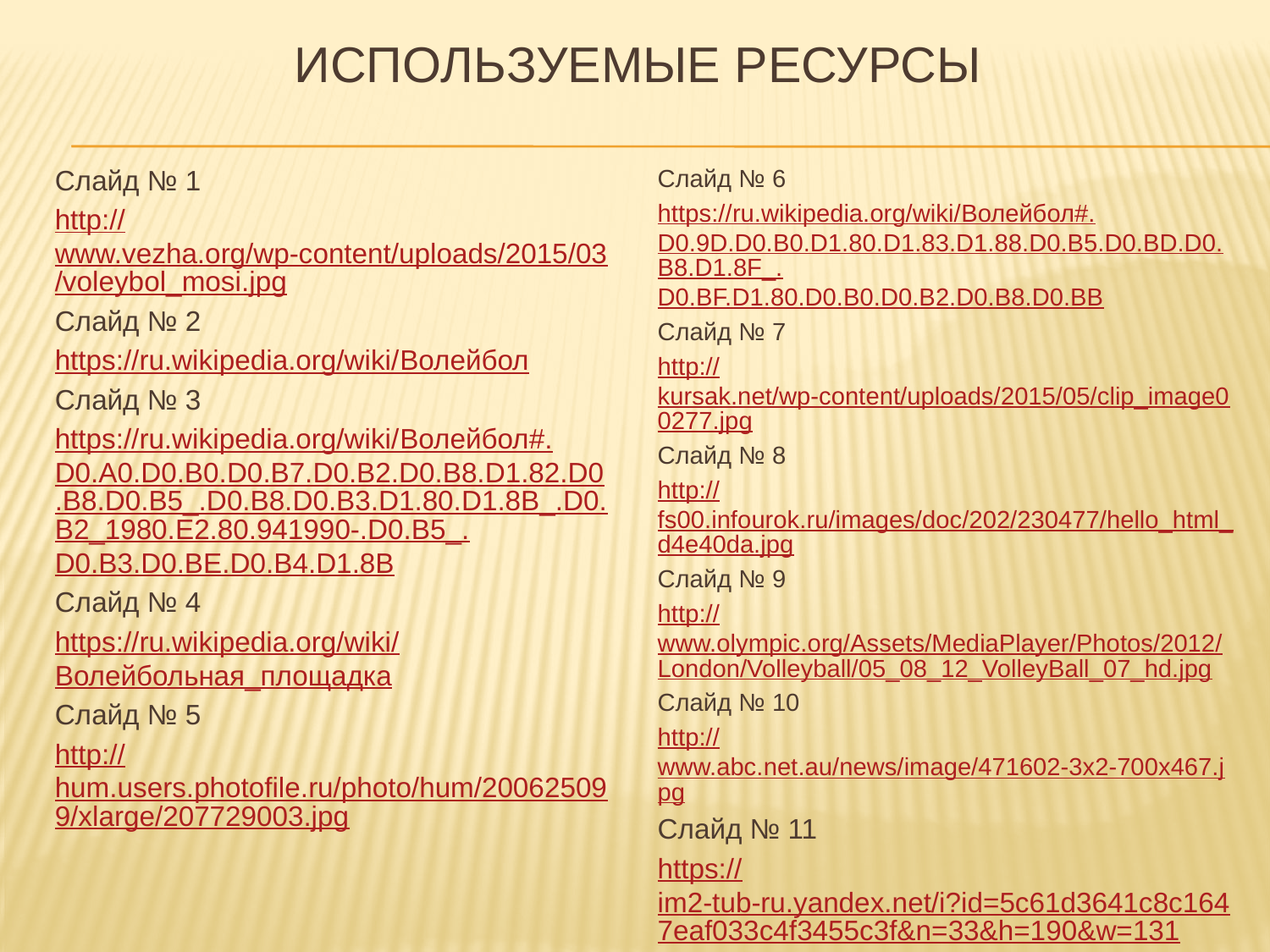

# Используемые ресурсы
Слайд № 1
http://www.vezha.org/wp-content/uploads/2015/03/voleybol_mosi.jpg
Слайд № 2
https://ru.wikipedia.org/wiki/Волейбол
Слайд № 3
https://ru.wikipedia.org/wiki/Волейбол#.D0.A0.D0.B0.D0.B7.D0.B2.D0.B8.D1.82.D0.B8.D0.B5_.D0.B8.D0.B3.D1.80.D1.8B_.D0.B2_1980.E2.80.941990-.D0.B5_.D0.B3.D0.BE.D0.B4.D1.8B
Слайд № 4
https://ru.wikipedia.org/wiki/Волейбольная_площадка
Слайд № 5
http://hum.users.photofile.ru/photo/hum/200625099/xlarge/207729003.jpg

Слайд № 6
https://ru.wikipedia.org/wiki/Волейбол#.D0.9D.D0.B0.D1.80.D1.83.D1.88.D0.B5.D0.BD.D0.B8.D1.8F_.D0.BF.D1.80.D0.B0.D0.B2.D0.B8.D0.BB
Слайд № 7
http://kursak.net/wp-content/uploads/2015/05/clip_image00277.jpg
Слайд № 8
http://fs00.infourok.ru/images/doc/202/230477/hello_html_d4e40da.jpg
Слайд № 9
http://www.olympic.org/Assets/MediaPlayer/Photos/2012/London/Volleyball/05_08_12_VolleyBall_07_hd.jpg
Слайд № 10
http://www.abc.net.au/news/image/471602-3x2-700x467.jpg
Слайд № 11
https://im2-tub-ru.yandex.net/i?id=5c61d3641c8c1647eaf033c4f3455c3f&n=33&h=190&w=131